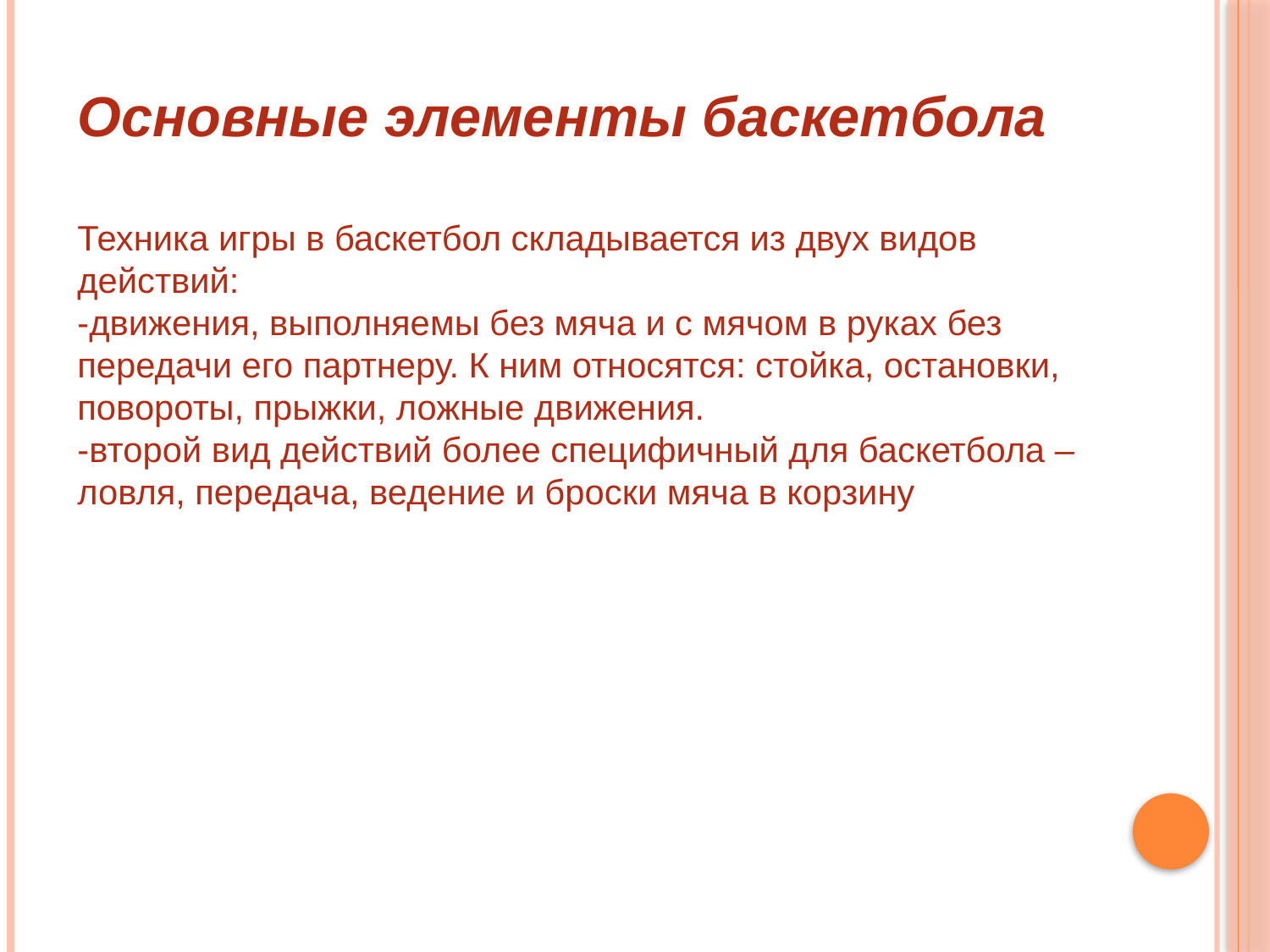

Основные элементы баскетбола

Техника игры в баскетбол складывается из двух видов действий:
-движения, выполняемы без мяча и с мячом в руках без передачи его партнеру. К ним относятся: стойка, остановки, повороты, прыжки, ложные движения.
-второй вид действий более специфичный для баскетбола – ловля, передача, ведение и броски мяча в корзину